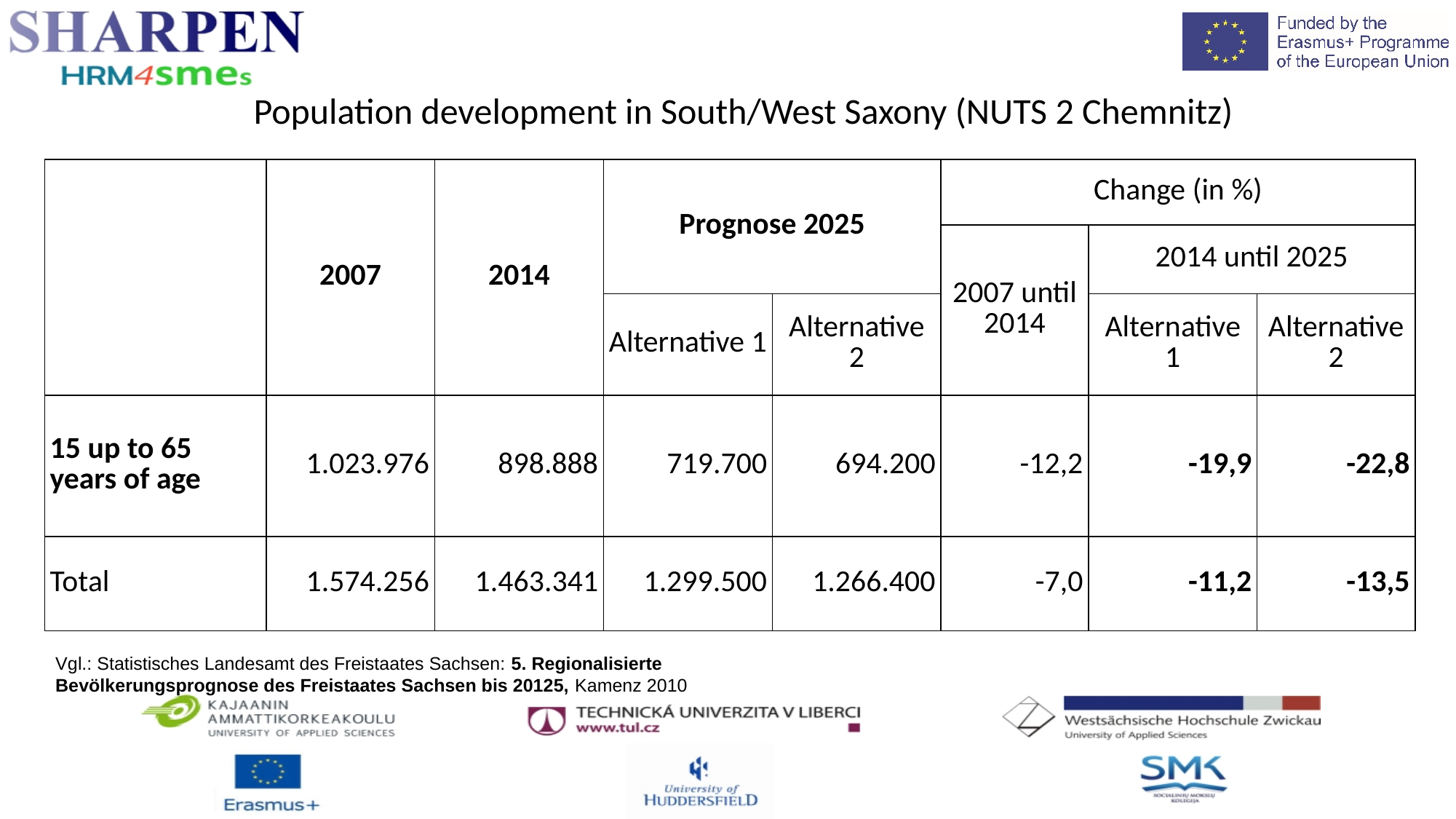

Population development in South/West Saxony (NUTS 2 Chemnitz)

|  | 2007 | 2014 | Prognose 2025 |  | Change (in %) |  |  |
| --- | --- | --- | --- | --- | --- | --- | --- |
|  |  |  |  |  | 2007 until 2014 | 2014 until 2025 |  |
|  |  |  | Alternative 1 | Alternative 2 |  | Alternative 1 | Alternative 2 |
| 15 up to 65 years of age | 1.023.976 | 898.888 | 719.700 | 694.200 | -12,2 | -19,9 | -22,8 |
| Total | 1.574.256 | 1.463.341 | 1.299.500 | 1.266.400 | -7,0 | -11,2 | -13,5 |
Vgl.: Statistisches Landesamt des Freistaates Sachsen: 5. Regionalisierte Bevölkerungsprognose des Freistaates Sachsen bis 20125, Kamenz 2010